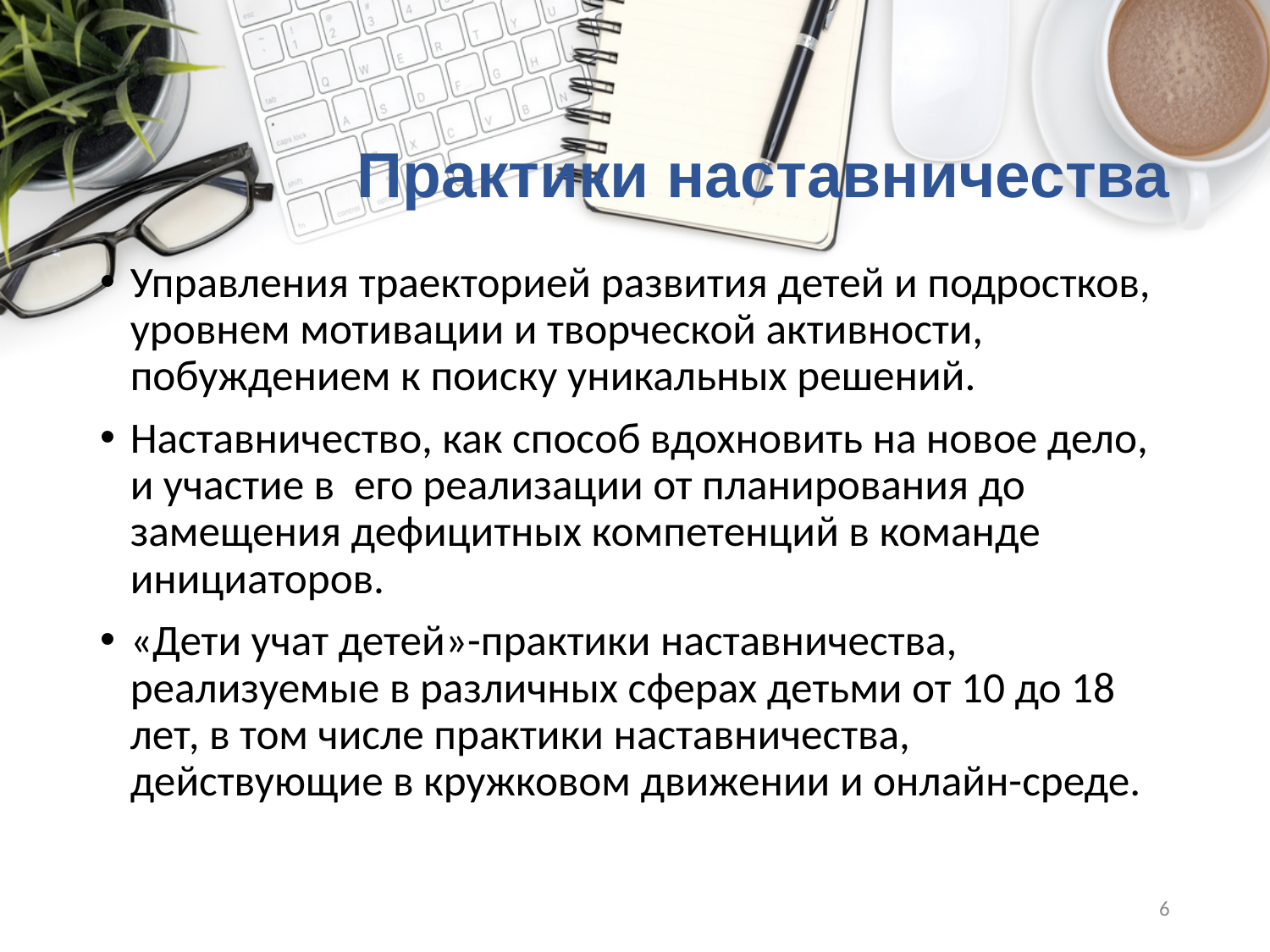

# Практики наставничества
Управления траекторией развития детей и подростков, уровнем мотивации и творческой активности, побуждением к поиску уникальных решений.
Наставничество, как способ вдохновить на новое дело, и участие в  его реализации от планирования до замещения дефицитных компетенций в команде инициаторов.
«Дети учат детей»-практики наставничества, реализуемые в различных сферах детьми от 10 до 18 лет, в том числе практики наставничества, действующие в кружковом движении и онлайн-среде.

6